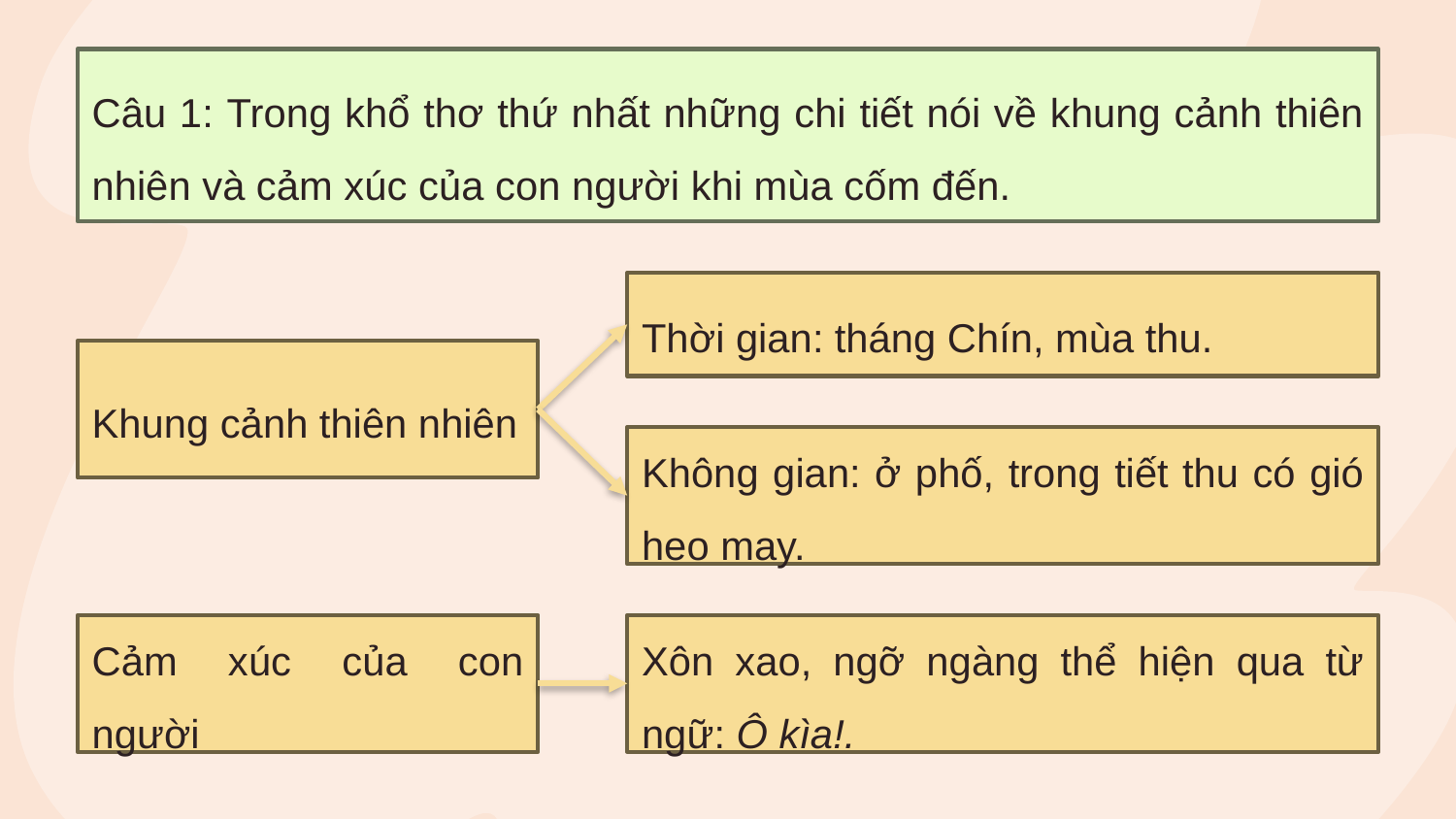

Câu 1: Trong khổ thơ thứ nhất những chi tiết nói về khung cảnh thiên nhiên và cảm xúc của con người khi mùa cốm đến.
Thời gian: tháng Chín, mùa thu.
Khung cảnh thiên nhiên
Không gian: ở phố, trong tiết thu có gió heo may.
Cảm xúc của con người
Xôn xao, ngỡ ngàng thể hiện qua từ ngữ: Ô kìa!.